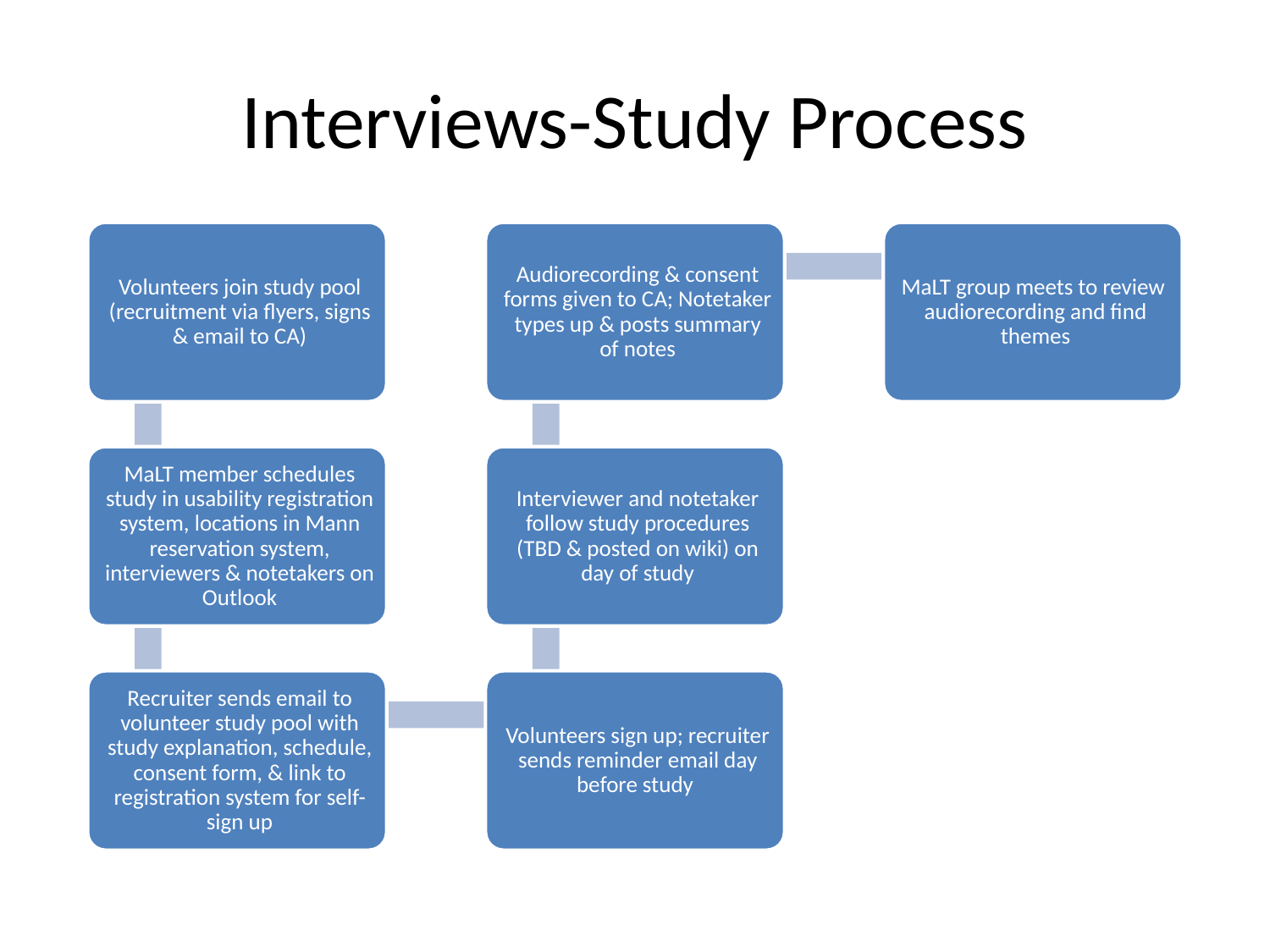

# Interviews-Study Process
Volunteers join study pool (recruitment via flyers, signs & email to CA)
MaLT member schedules study in usability registration system, locations in Mann reservation system, interviewers & notetakers on Outlook
Recruiter sends email to volunteer study pool with study explanation, schedule, consent form, & link to registration system for self-sign up
Volunteers sign up; recruiter sends reminder email day before study
Interviewer and notetaker follow study procedures (TBD & posted on wiki) on day of study
Audiorecording & consent forms given to CA; Notetaker types up & posts summary of notes
MaLT group meets to review  audiorecording and find themes